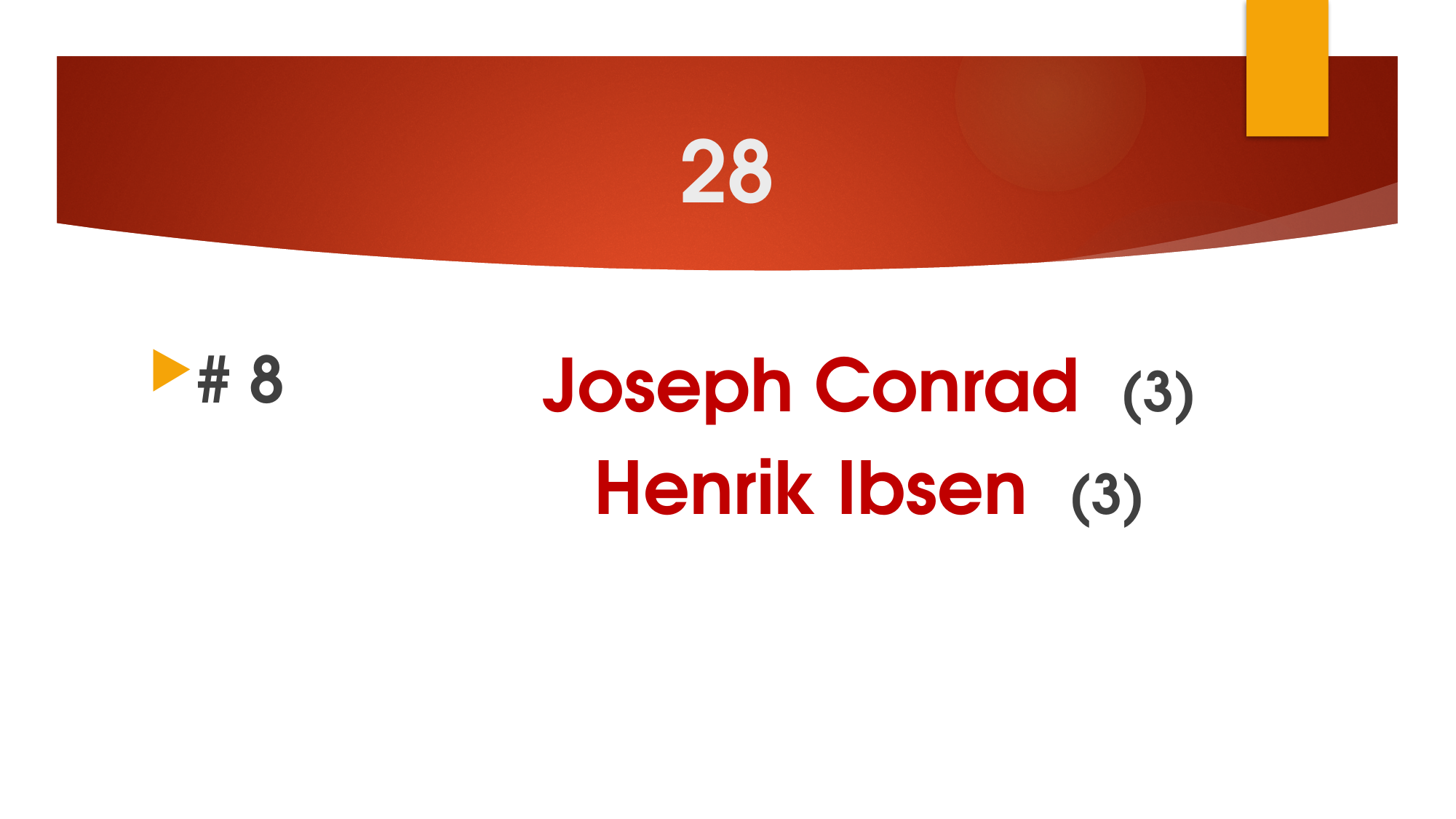

# 28
# 8
Joseph Conrad  (3)
Henrik Ibsen  (3)